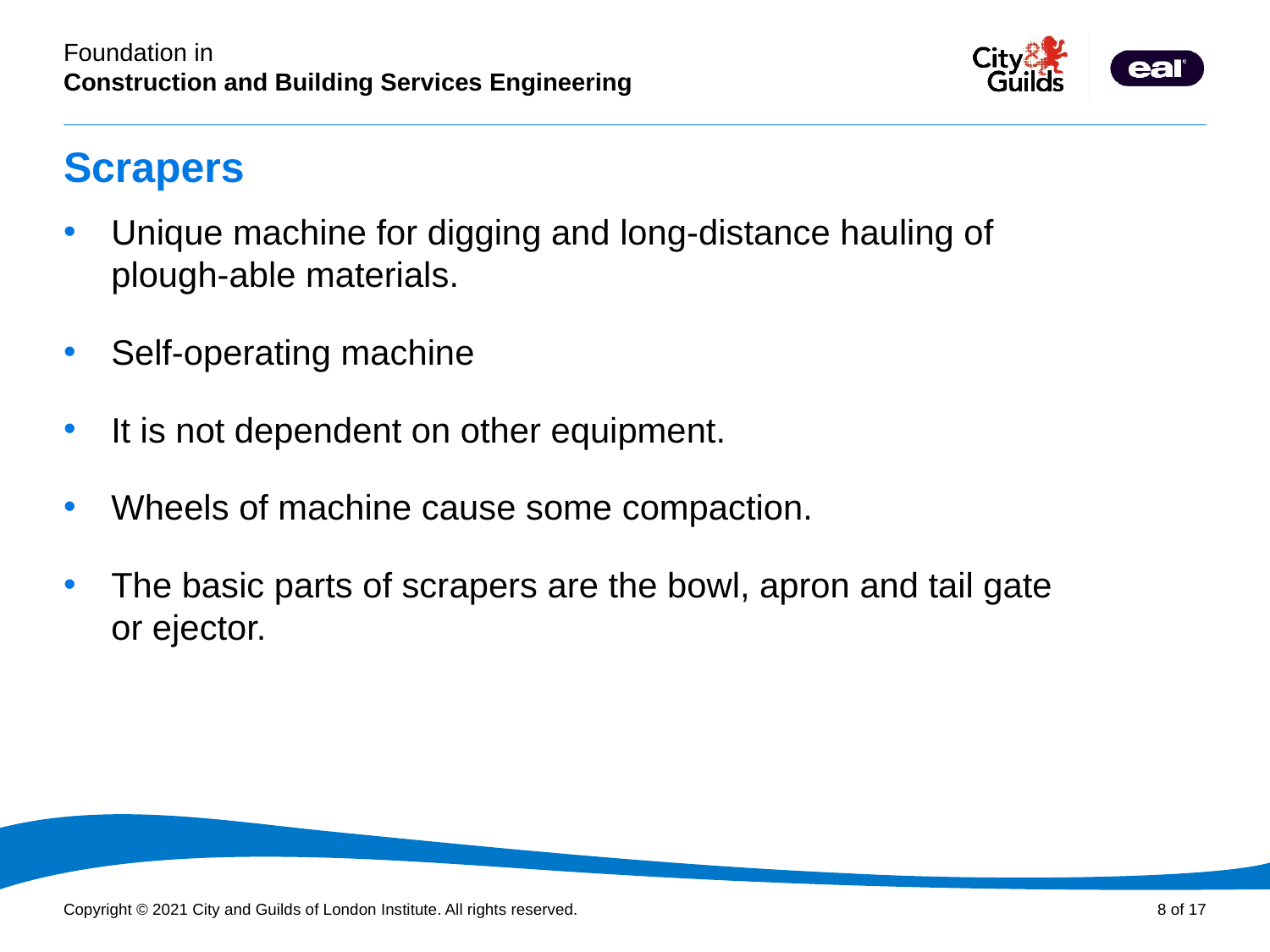

# Scrapers
Unique machine for digging and long-distance hauling of plough-able materials.
Self-operating machine
It is not dependent on other equipment.
Wheels of machine cause some compaction.
The basic parts of scrapers are the bowl, apron and tail gate or ejector.